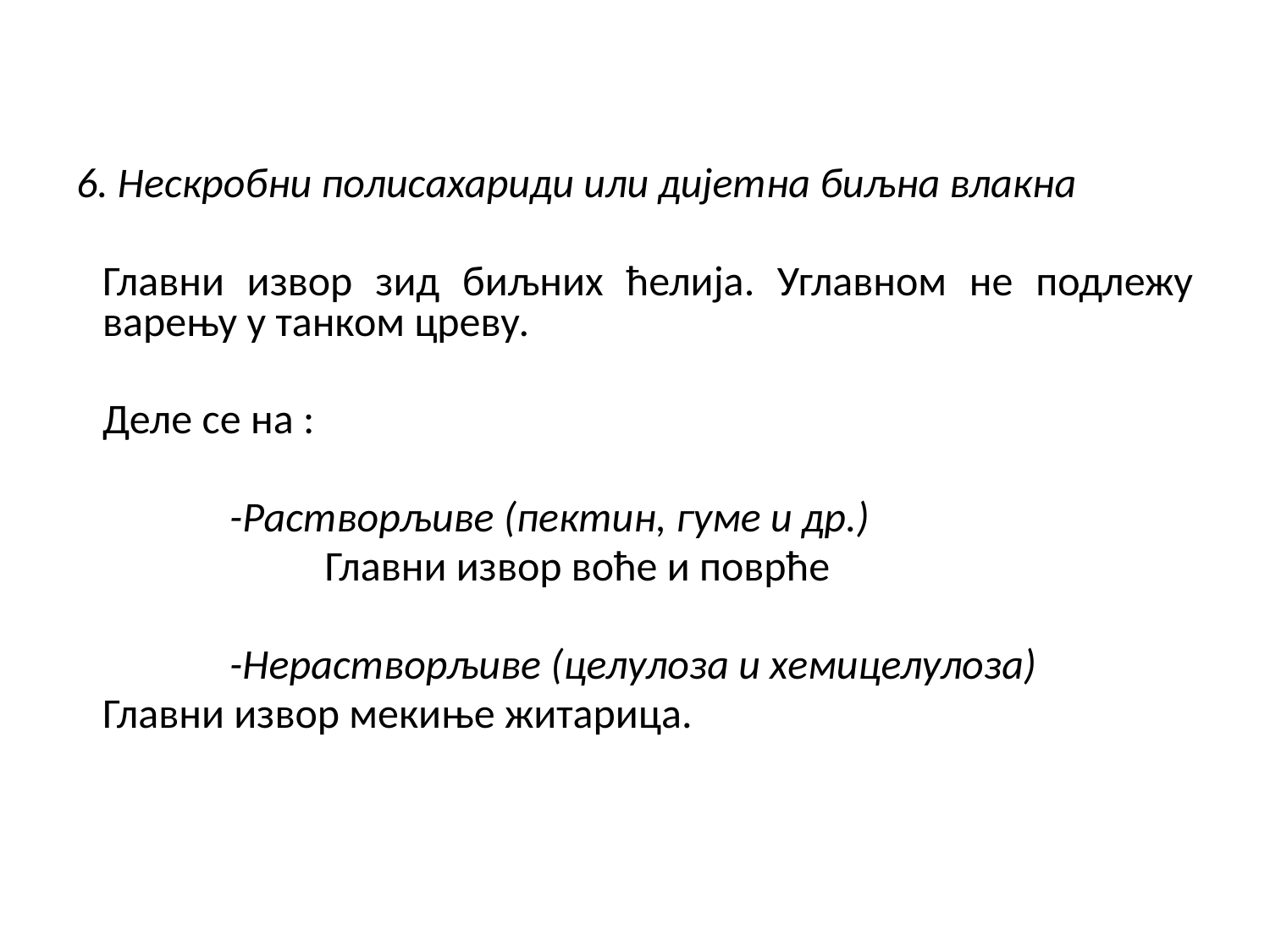

6. Нескробни полисахариди или дијетна биљна влакна

	Главни извор зид биљних ћелија. Углавном не подлежу варењу у танком цреву.

	Деле се на :

		-Растворљиве (пектин, гуме и др.)
		          Главни извор воће и поврће

		-Нерастворљиве (целулоза и хемицелулоза)
	Главни извор мекиње житарица.